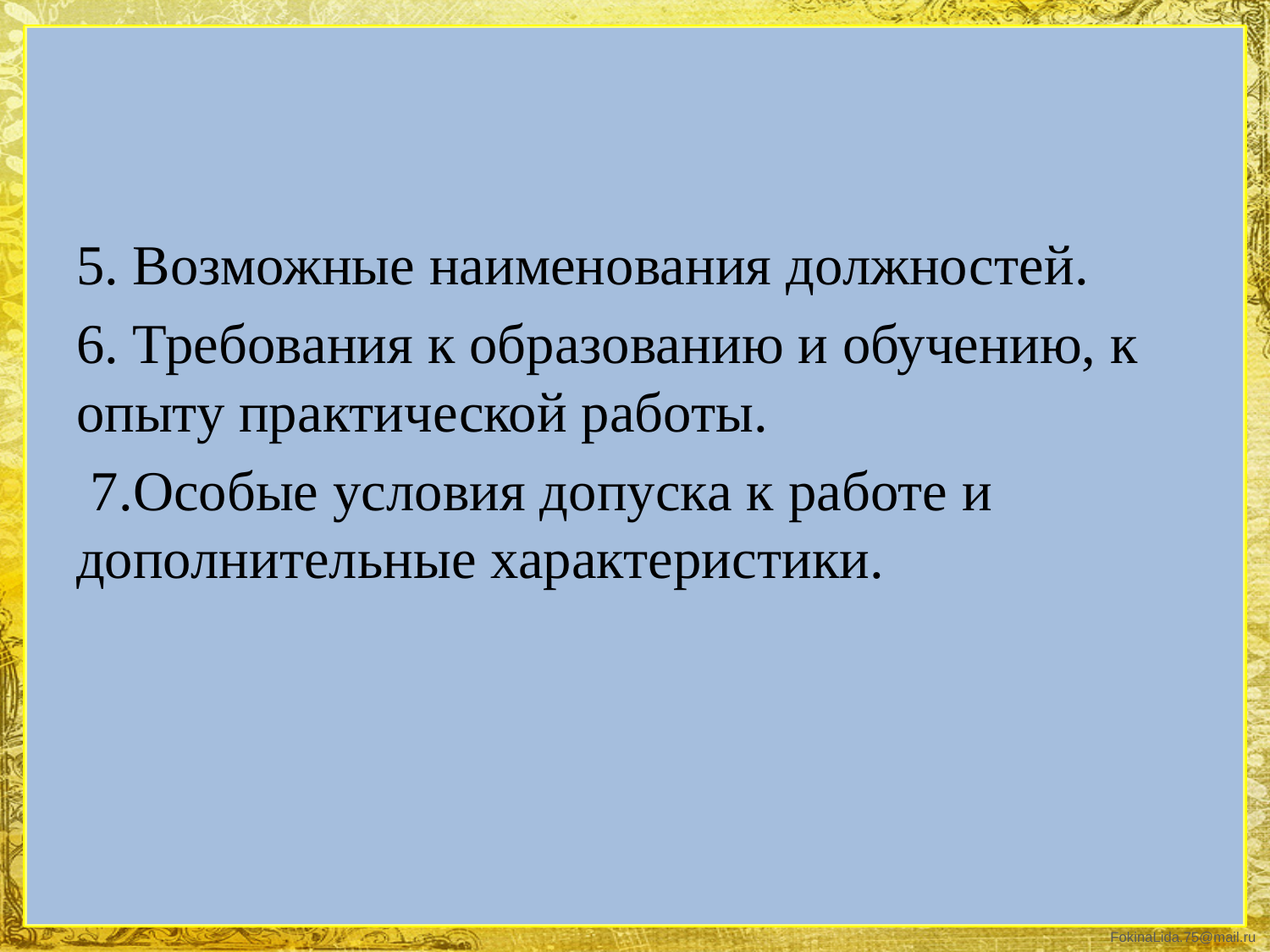

#
5. Возможные наименования должностей.
6. Требования к образованию и обучению, к опыту практической работы.
 7.Особые условия допуска к работе и дополнительные характеристики.